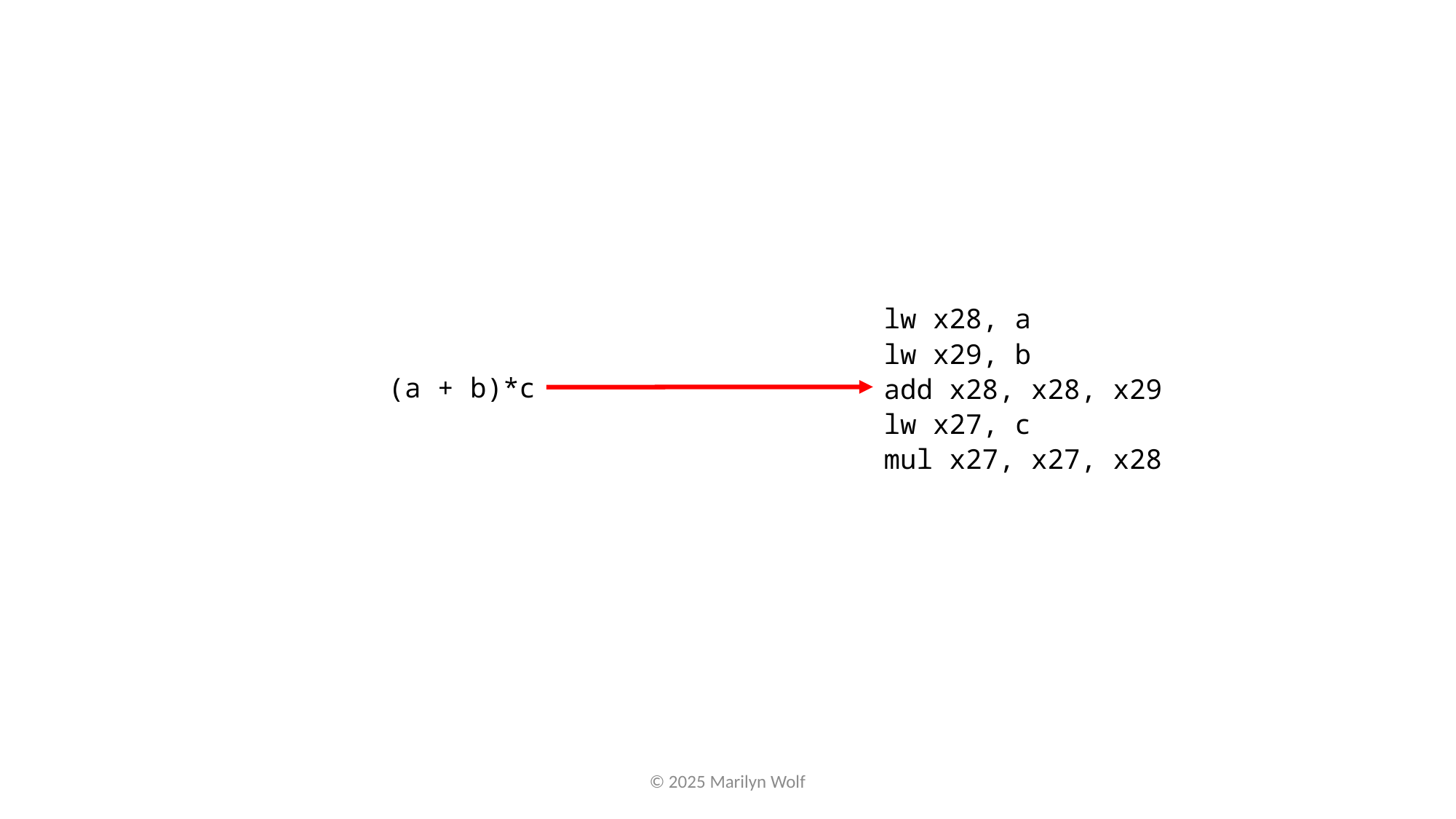

lw x28, a
lw x29, b
add x28, x28, x29
lw x27, c
mul x27, x27, x28
(a + b)*c
© 2025 Marilyn Wolf